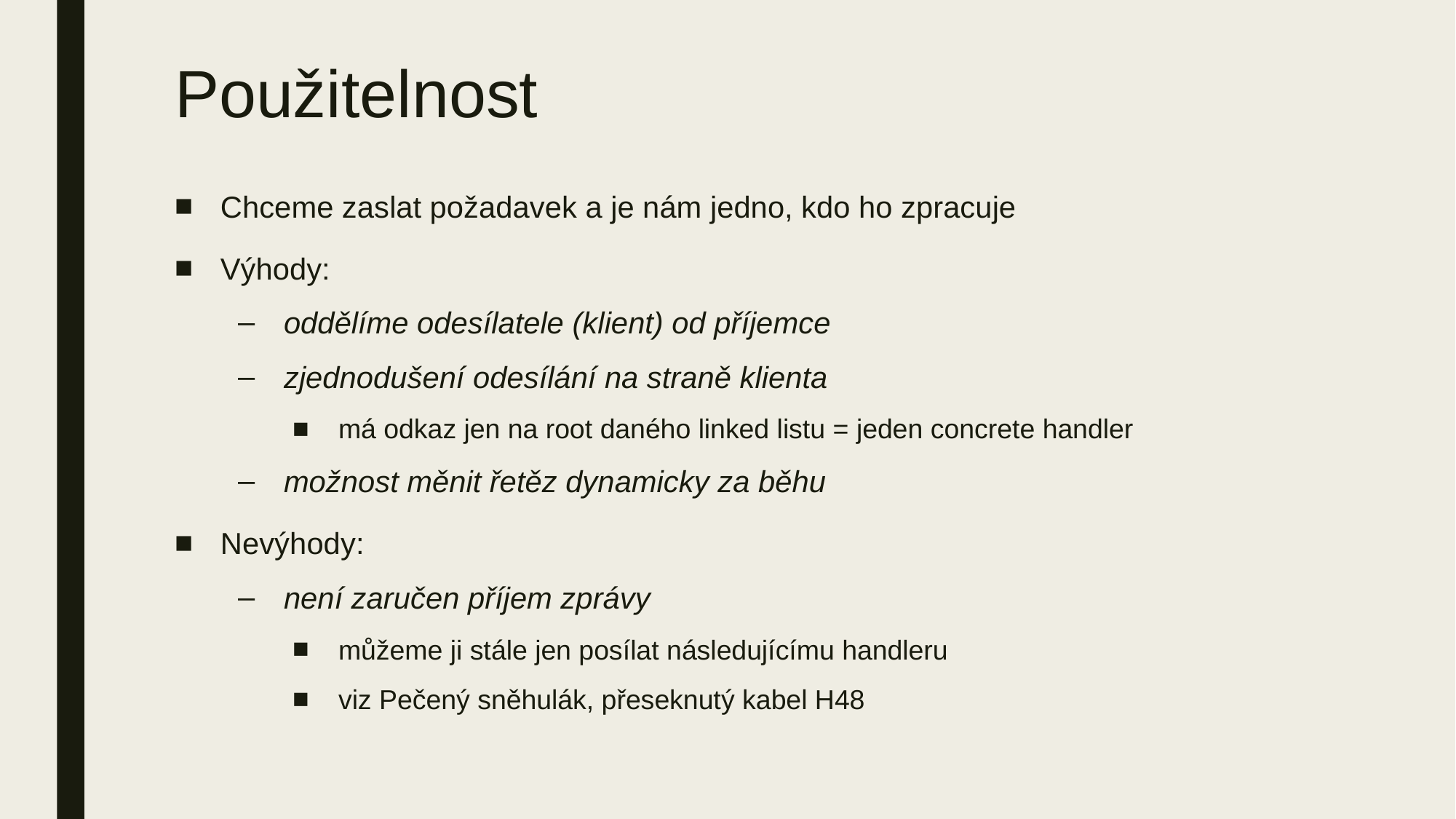

# Použitelnost
Chceme zaslat požadavek a je nám jedno, kdo ho zpracuje
Výhody:
oddělíme odesílatele (klient) od příjemce
zjednodušení odesílání na straně klienta
má odkaz jen na root daného linked listu = jeden concrete handler
možnost měnit řetěz dynamicky za běhu
Nevýhody:
není zaručen příjem zprávy
můžeme ji stále jen posílat následujícímu handleru
viz Pečený sněhulák, přeseknutý kabel H48